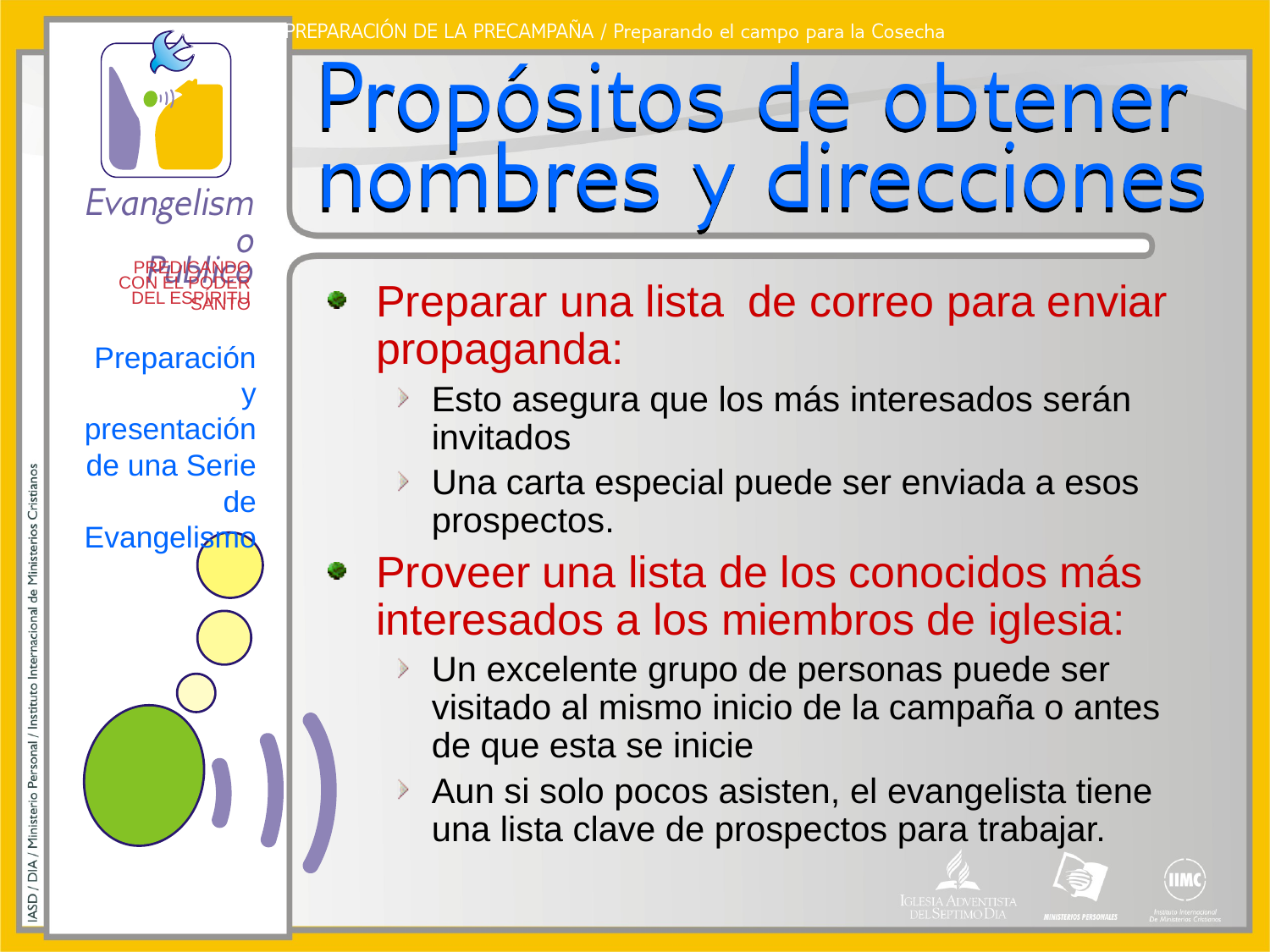

PREPARACIÓN DE LA PRECAMPAÑA / Preparando el campo para la Cosecha
# Propósitos de obtener nombres y direcciones
Preparar una lista  de correo para enviar propaganda:
Esto asegura que los más interesados serán invitados
Una carta especial puede ser enviada a esos prospectos.
Proveer una lista de los conocidos más interesados a los miembros de iglesia:
Un excelente grupo de personas puede ser visitado al mismo inicio de la campaña o antes de que esta se inicie
Aun si solo pocos asisten, el evangelista tiene una lista clave de prospectos para trabajar.